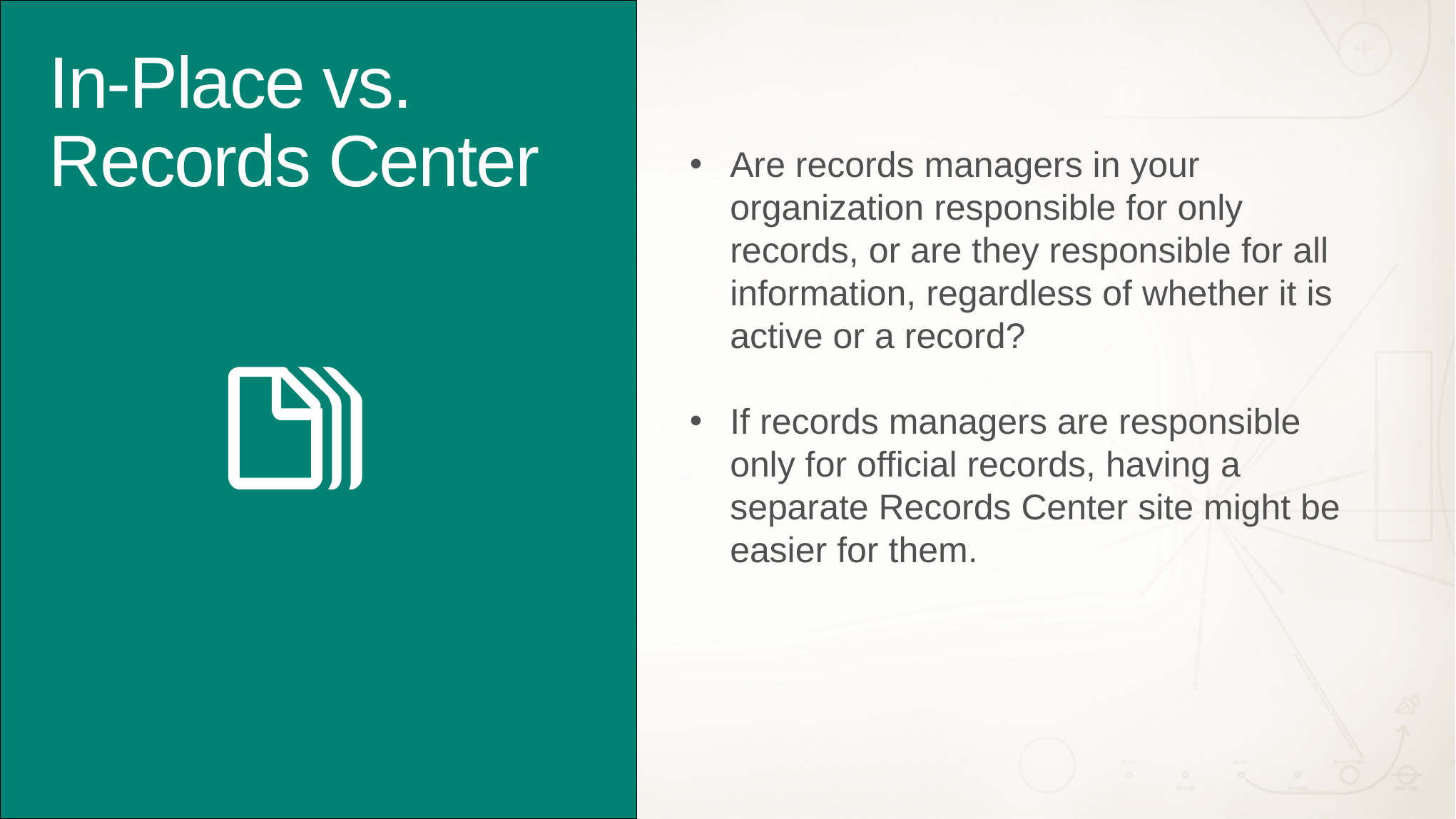

# In-Place vs. Records Center
Are records managers in your organization responsible for only records, or are they responsible for all information, regardless of whether it is active or a record?

If records managers are responsible only for official records, having a separate Records Center site might be easier for them.